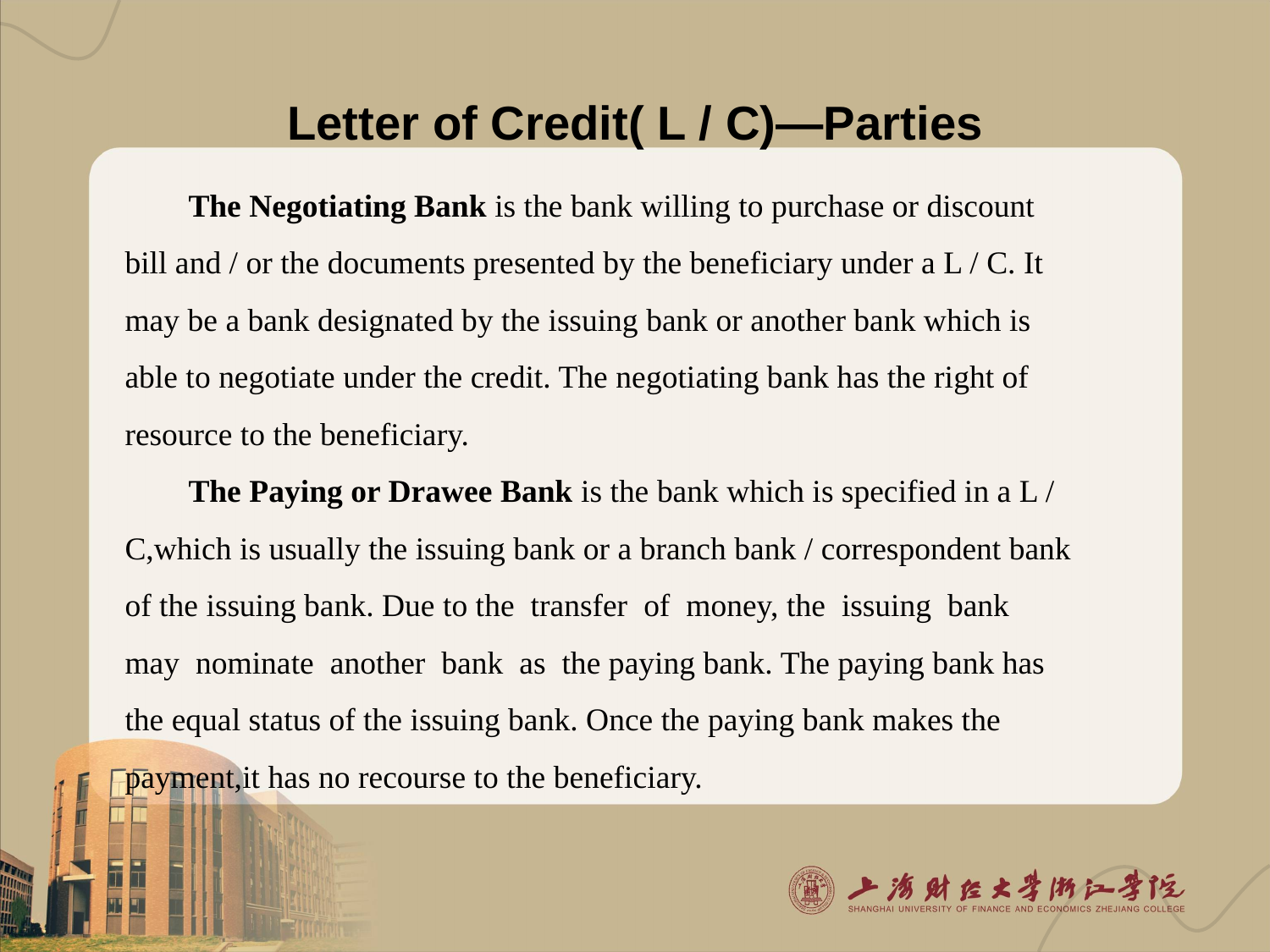

# Letter of Credit( L / C)—Parties
The Negotiating Bank is the bank willing to purchase or discount bill and / or the documents presented by the beneficiary under a L / C. It may be a bank designated by the issuing bank or another bank which is able to negotiate under the credit. The negotiating bank has the right of resource to the beneficiary.
The Paying or Drawee Bank is the bank which is specified in a L / C,which is usually the issuing bank or a branch bank / correspondent bank of the issuing bank. Due to the  transfer  of  money, the  issuing  bank  may  nominate  another  bank  as  the paying bank. The paying bank has the equal status of the issuing bank. Once the paying bank makes the payment,it has no recourse to the beneficiary.